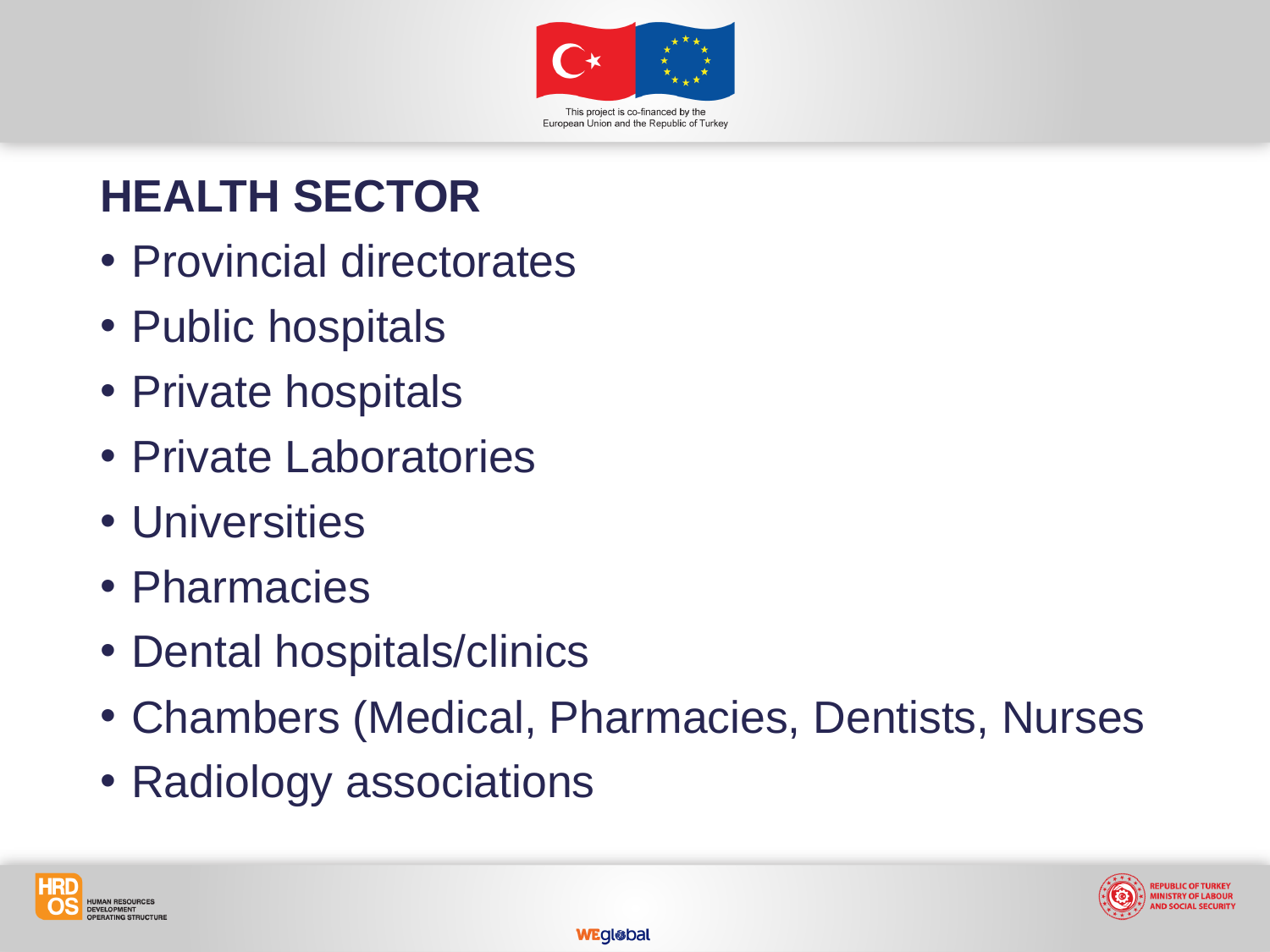

HEALTH SECTOR
Provincial directorates
Public hospitals
Private hospitals
Private Laboratories
Universities
Pharmacies
Dental hospitals/clinics
Chambers (Medical, Pharmacies, Dentists, Nurses
Radiology associations